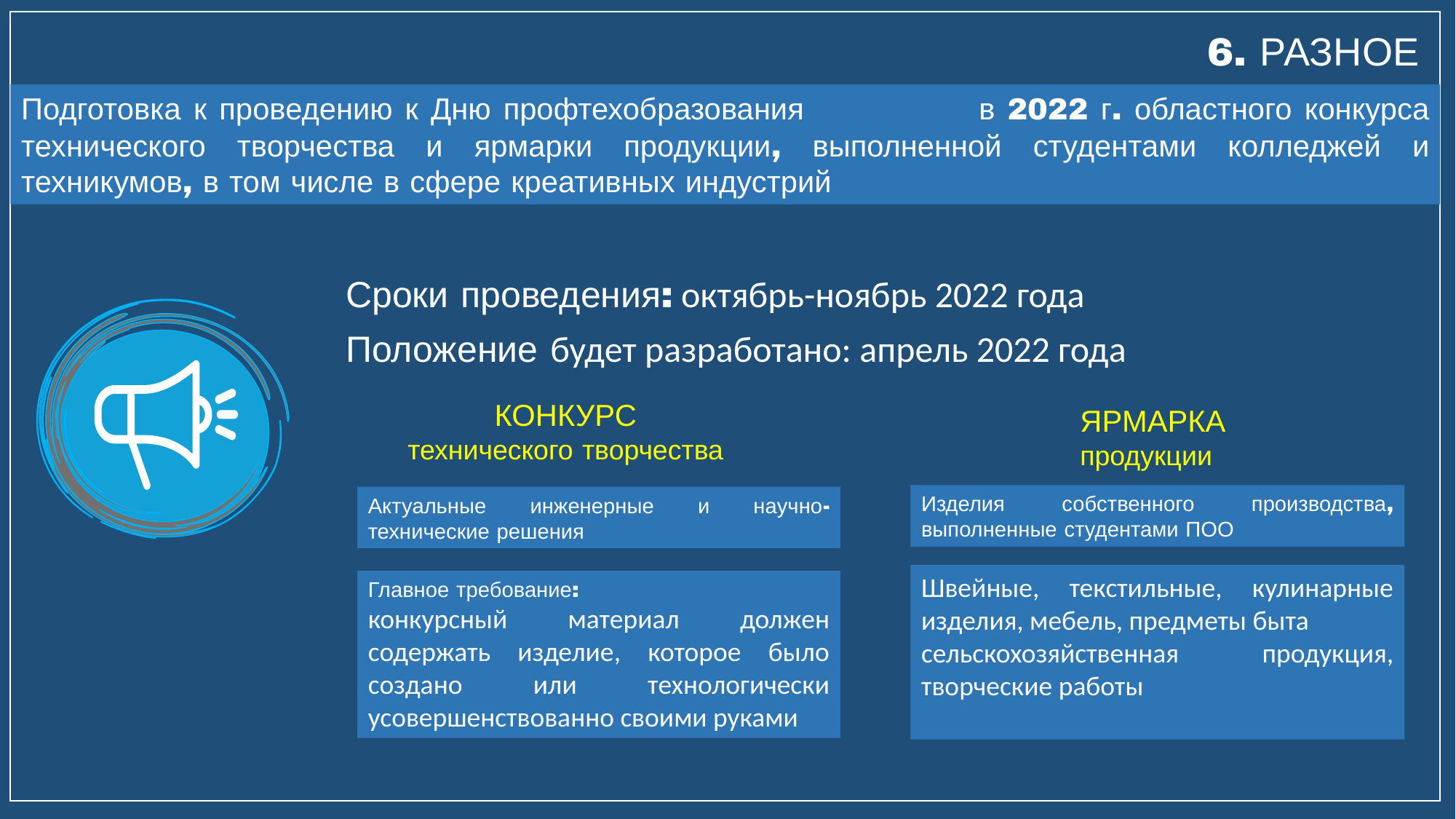

6. РАЗНОЕ
Подготовка к проведению к Дню профтехобразования              в 2022 г. областного конкурса технического творчества и ярмарки продукции, выполненной студентами колледжей и техникумов, в том числе в сфере креативных индустрий
Сроки проведения: октябрь-ноябрь 2022 года

Положение будет разработано: апрель 2022 года

КОНКУРС
технического творчества
ЯРМАРКА
продукции
Изделия собственного производства, выполненные студентами ПОО
Актуальные инженерные и научно-технические решения
Швейные, текстильные, кулинарные изделия, мебель, предметы быта
сельскохозяйственная продукция, творческие работы

Главное требование:
конкурсный материал должен содержать изделие, которое было создано или технологически усовершенствованно своими руками